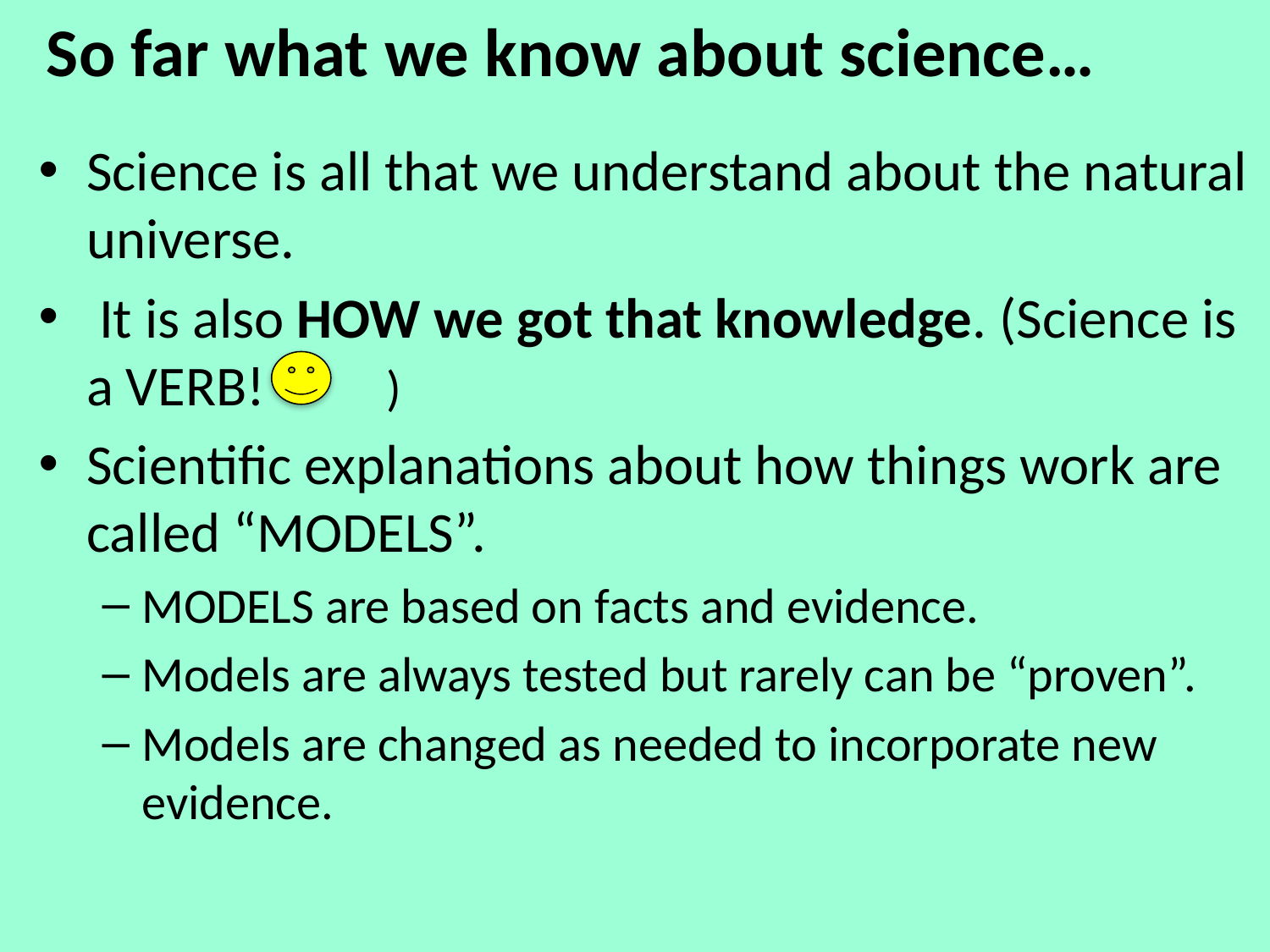

# So far what we know about science…
Science is all that we understand about the natural universe.
 It is also HOW we got that knowledge. (Science is a VERB! 	    )
Scientific explanations about how things work are called “MODELS”.
MODELS are based on facts and evidence.
Models are always tested but rarely can be “proven”.
Models are changed as needed to incorporate new evidence.